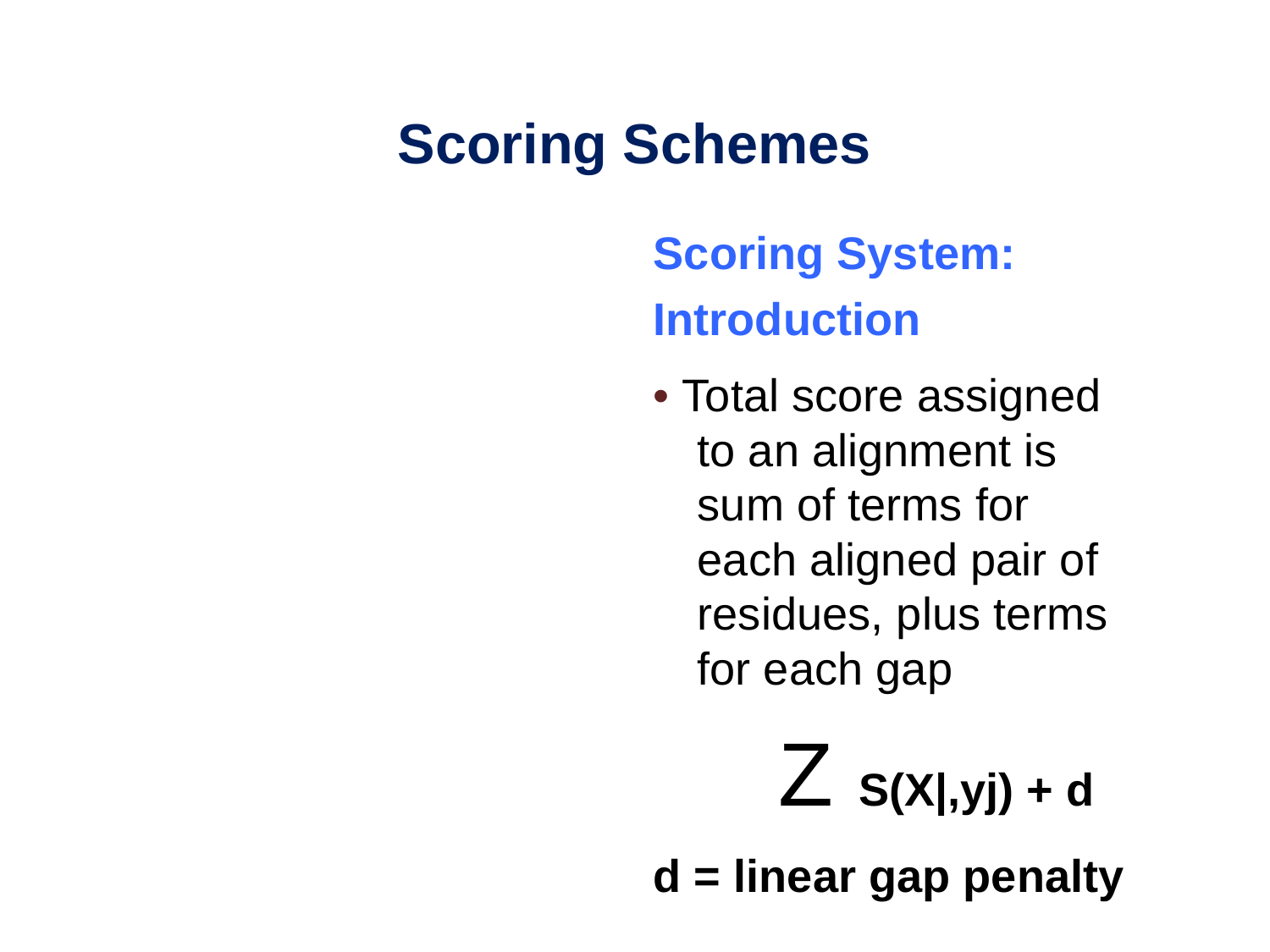

Scoring Schemes
Scoring System:
Introduction
• Total score assigned to an alignment is sum of terms for each aligned pair of residues, plus terms for each gap
Z S(X|,yj) + d
d = linear gap penalty